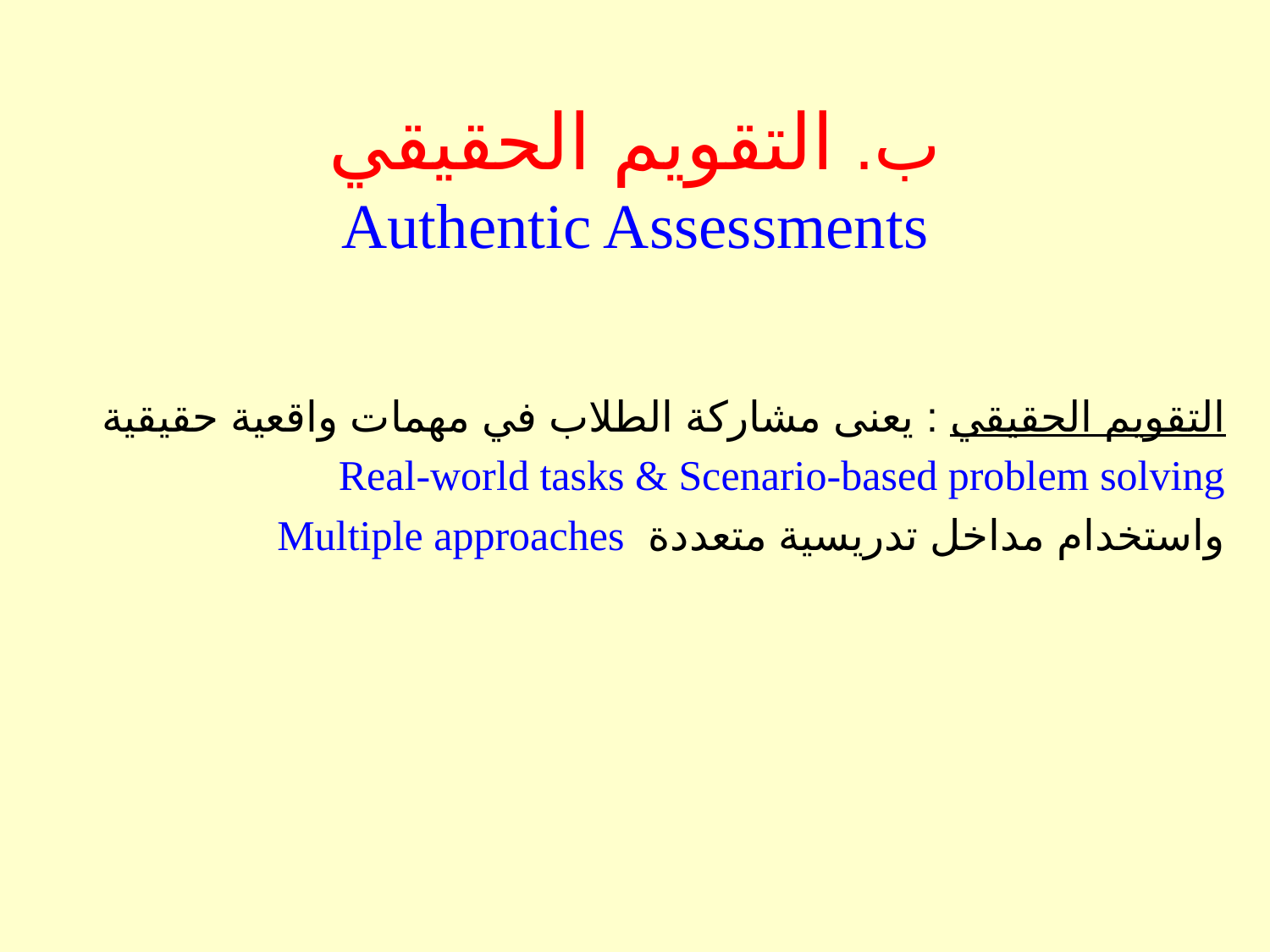

# ب. التقويم الحقيقي Authentic Assessments

التقويم الحقيقي : يعنى مشاركة الطلاب في مهمات واقعية حقيقية
Real-world tasks & Scenario-based problem solving
واستخدام مداخل تدريسية متعددة  Multiple approaches